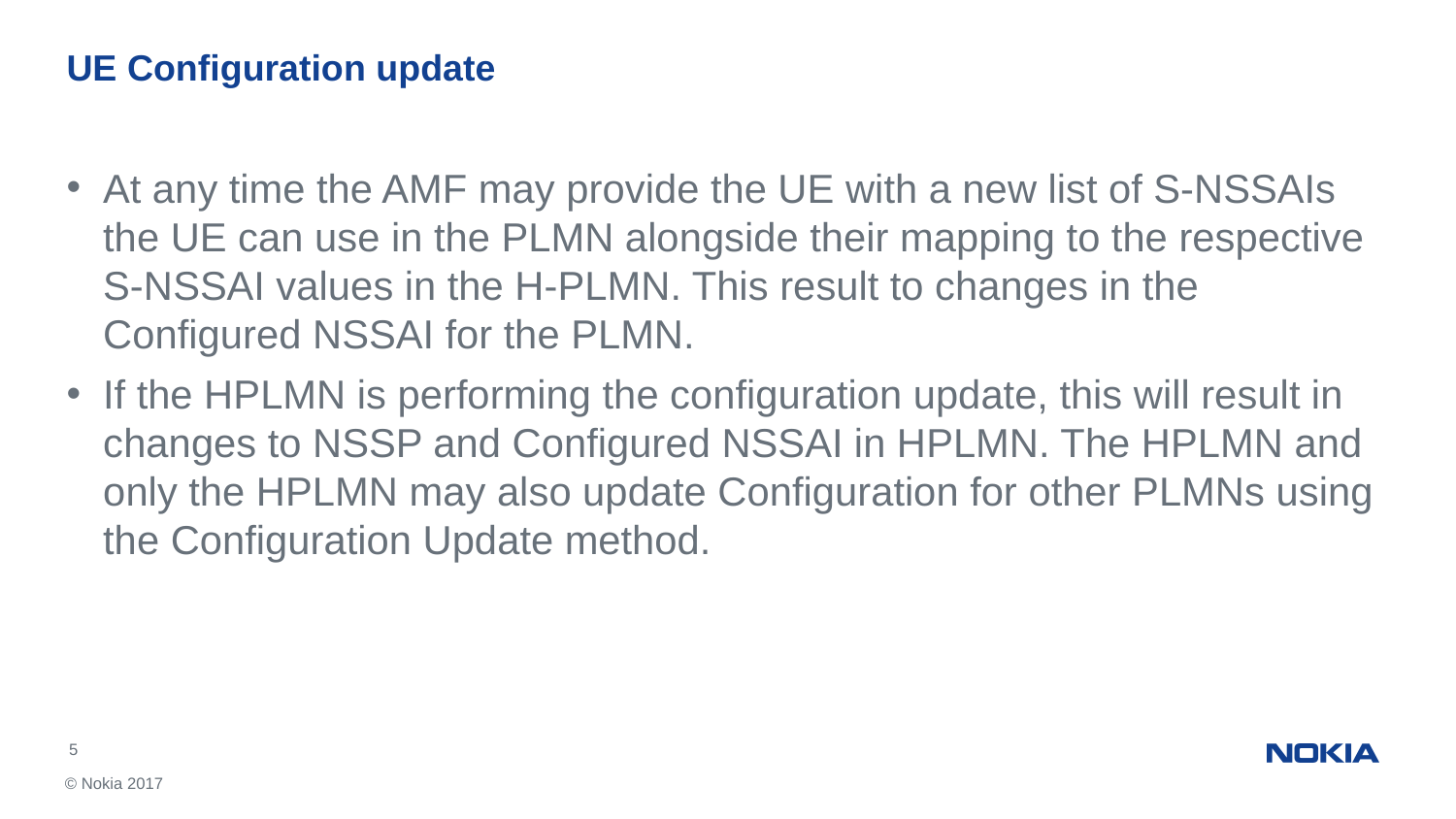

# UE Configuration update
At any time the AMF may provide the UE with a new list of S-NSSAIs the UE can use in the PLMN alongside their mapping to the respective S-NSSAI values in the H-PLMN. This result to changes in the Configured NSSAI for the PLMN.
If the HPLMN is performing the configuration update, this will result in changes to NSSP and Configured NSSAI in HPLMN. The HPLMN and only the HPLMN may also update Configuration for other PLMNs using the Configuration Update method.